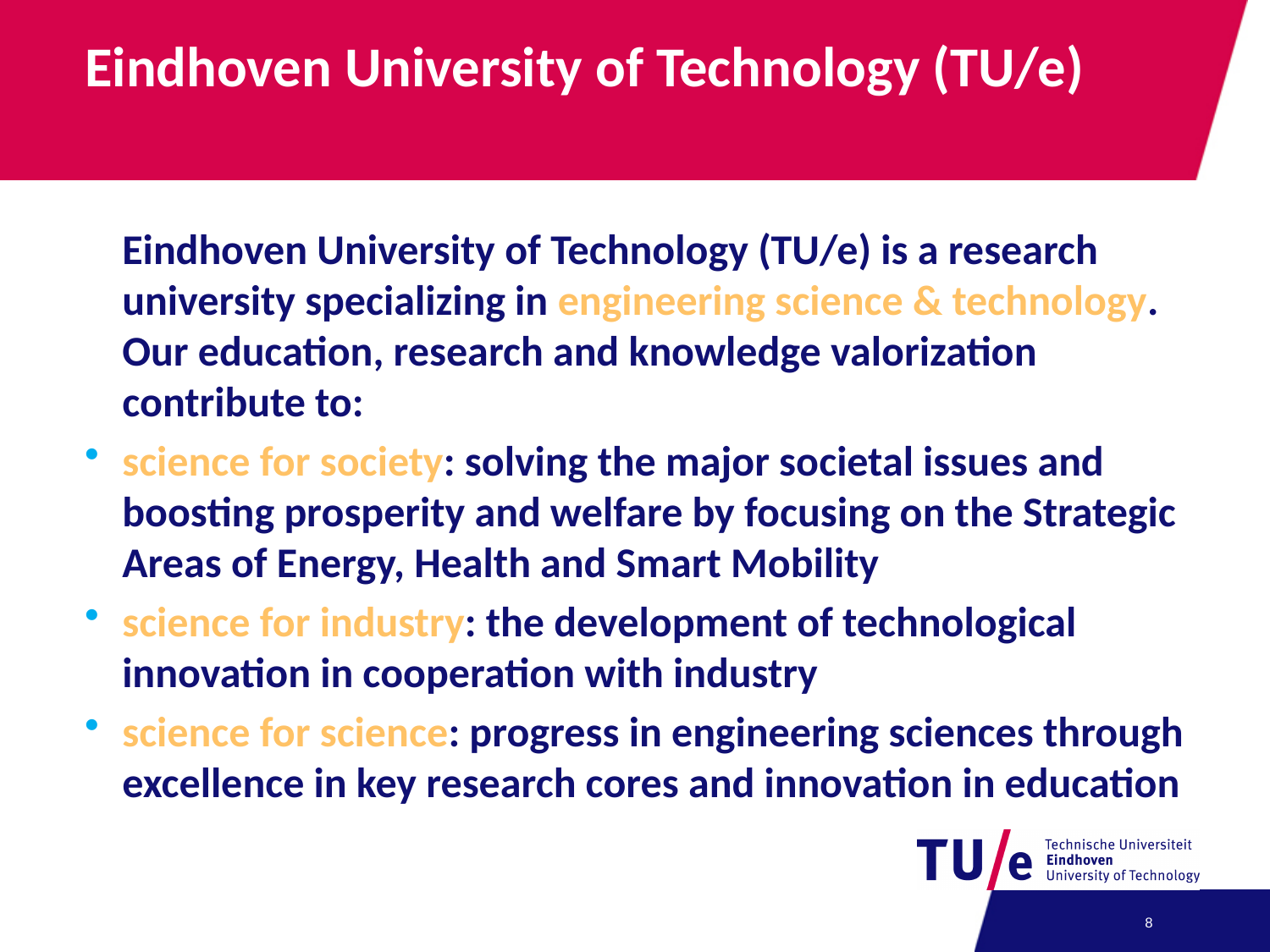

# Eindhoven University of Technology (TU/e)
	Eindhoven University of Technology (TU/e) is a research university specializing in engineering science & technology. Our education, research and knowledge valorization contribute to:
science for society: solving the major societal issues and boosting prosperity and welfare by focusing on the Strategic Areas of Energy, Health and Smart Mobility
science for industry: the development of technological innovation in cooperation with industry
science for science: progress in engineering sciences through excellence in key research cores and innovation in education

8